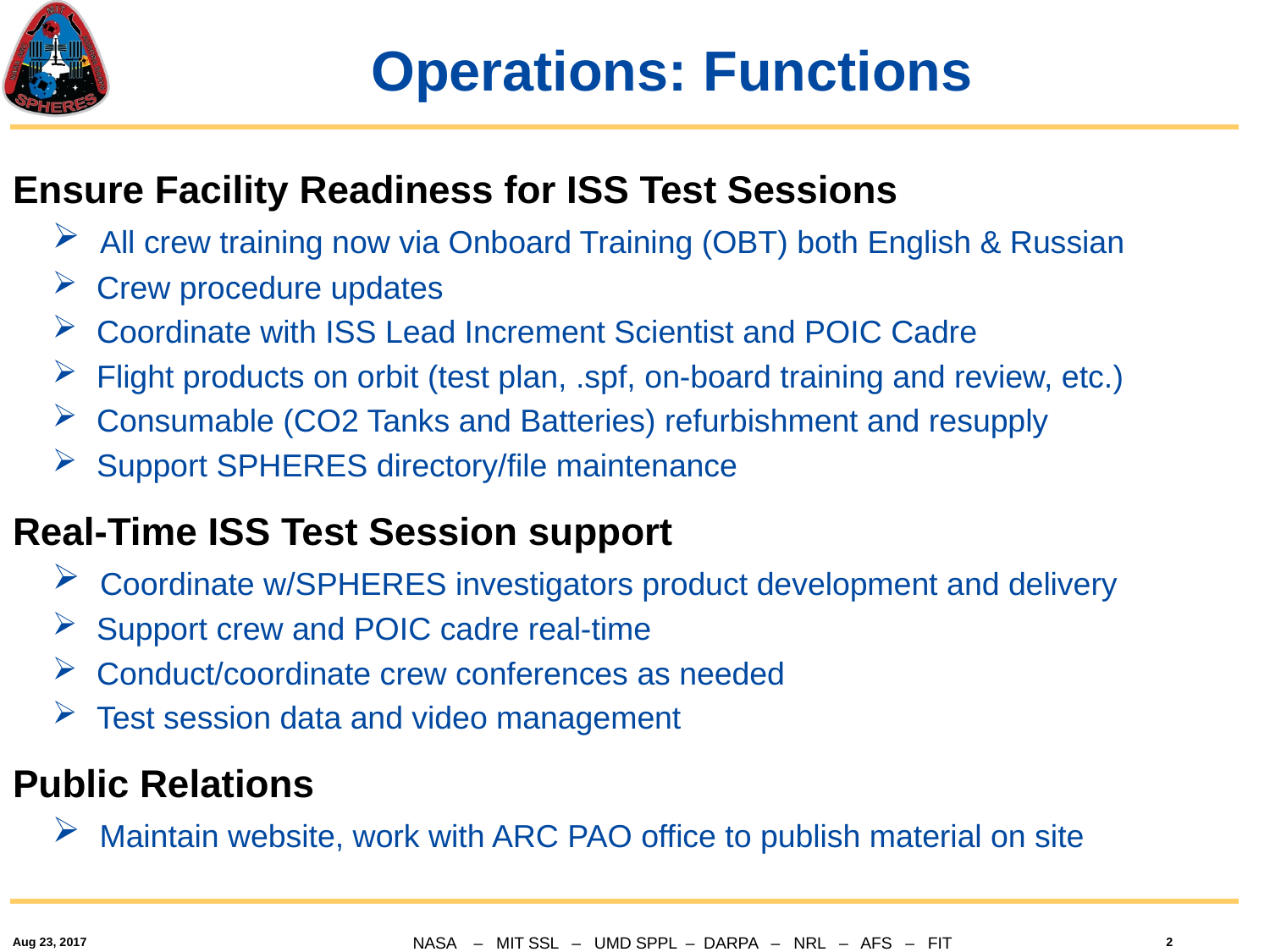

# Operations: Functions
Ensure Facility Readiness for ISS Test Sessions
  All crew training now via Onboard Training (OBT) both English & Russian
  Crew procedure updates
  Coordinate with ISS Lead Increment Scientist and POIC Cadre
  Flight products on orbit (test plan, .spf, on-board training and review, etc.)
  Consumable (CO2 Tanks and Batteries) refurbishment and resupply
  Support SPHERES directory/file maintenance
Real-Time ISS Test Session support
  Coordinate w/SPHERES investigators product development and delivery
  Support crew and POIC cadre real-time
  Conduct/coordinate crew conferences as needed
  Test session data and video management
Public Relations
  Maintain website, work with ARC PAO office to publish material on site